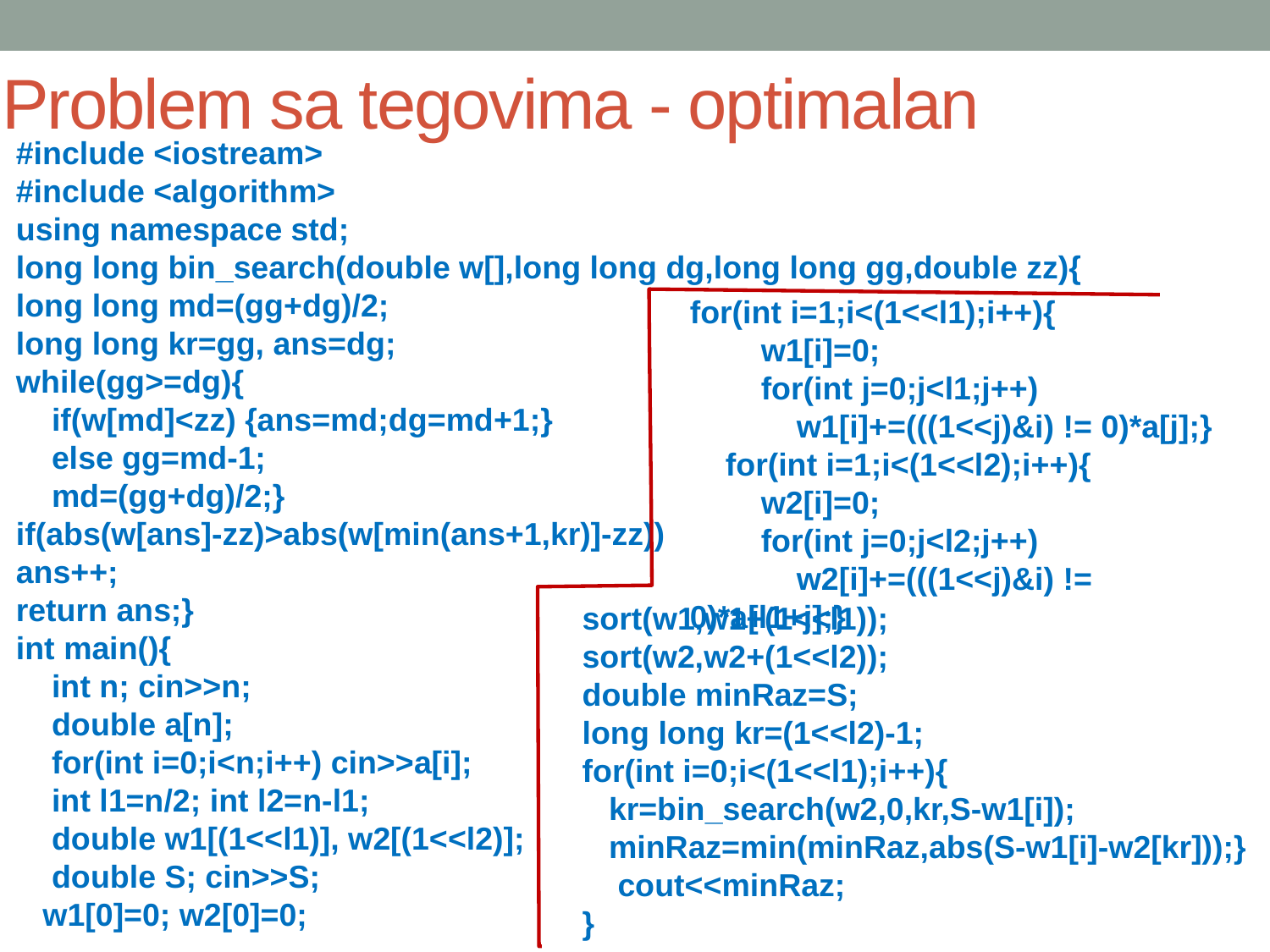

# Problem sa tegovima - optimalan
#include <iostream>
#include <algorithm>
using namespace std;
long long bin_search(double w[],long long dg,long long gg,double zz){
long long md=(gg+dg)/2;
long long kr=gg, ans=dg;
while(gg>=dg){
    if(w[md]<zz) {ans=md;dg=md+1;}
    else gg=md-1;
    md=(gg+dg)/2;}
if(abs(w[ans]-zz)>abs(w[min(ans+1,kr)]-zz))
ans++;
return ans;}
int main(){
    int n; cin>>n;
    double a[n];
    for(int i=0;i<n;i++) cin>>a[i];
    int l1=n/2; int l2=n-l1;
    double w1[(1<<l1)], w2[(1<<l2)];
    double S; cin>>S;
   w1[0]=0; w2[0]=0;

for(int i=1;i<(1<<l1);i++){
        w1[i]=0;
        for(int j=0;j<l1;j++)
            w1[i]+=(((1<<j)&i) != 0)*a[j];}
    for(int i=1;i<(1<<l2);i++){
        w2[i]=0;
        for(int j=0;j<l2;j++)
            w2[i]+=(((1<<j)&i) != 0)*a[l1+j];}

sort(w1,w1+(1<<l1));
sort(w2,w2+(1<<l2));
double minRaz=S;
long long kr=(1<<l2)-1;
for(int i=0;i<(1<<l1);i++){
   kr=bin_search(w2,0,kr,S-w1[i]);
   minRaz=min(minRaz,abs(S-w1[i]-w2[kr]));}
    cout<<minRaz;
}